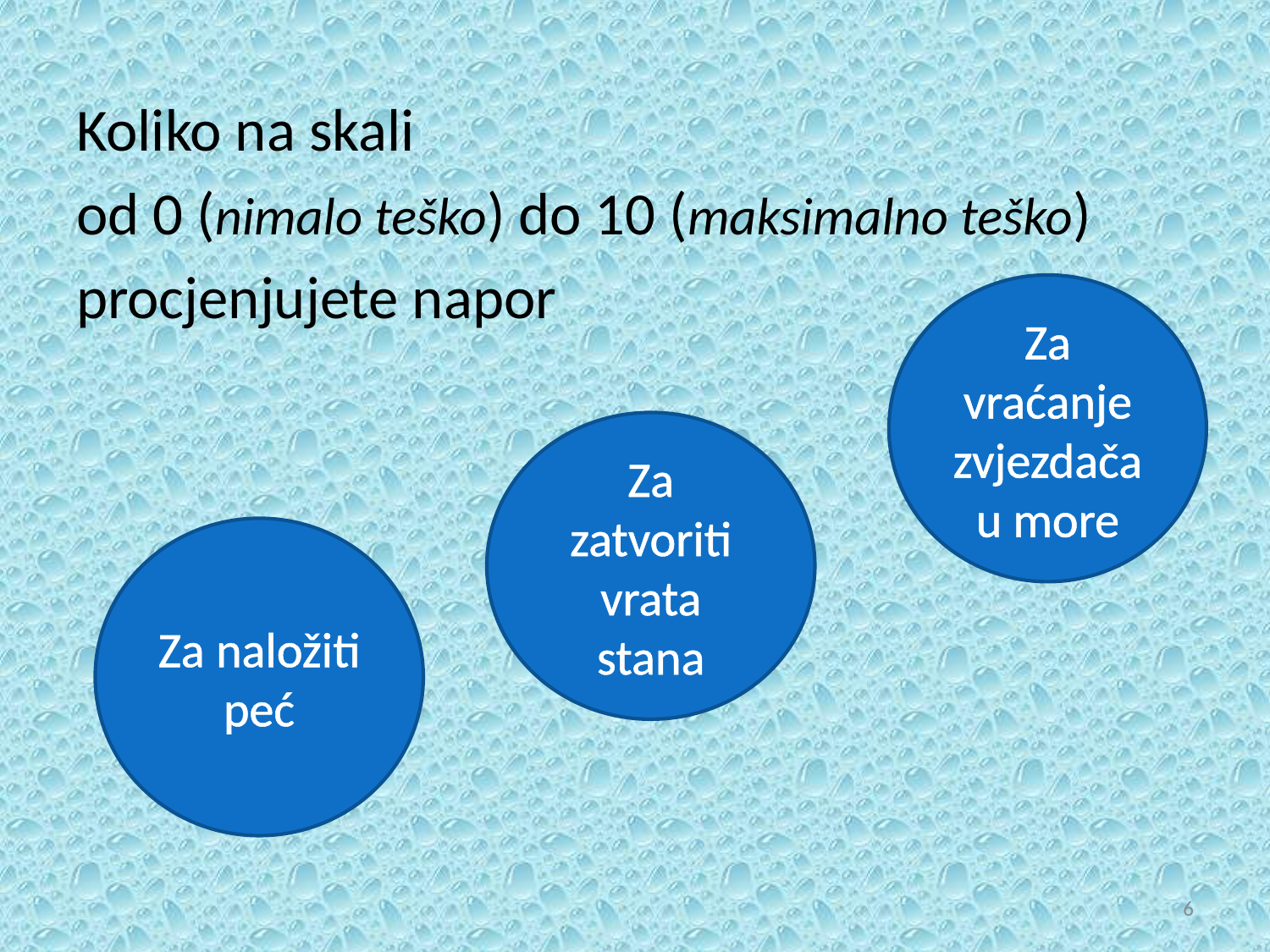

Koliko na skali
od 0 (nimalo teško) do 10 (maksimalno teško)
procjenjujete napor

Za vraćanje zvjezdača u more
Za zatvoriti vrata stana
Za naložiti peć
6